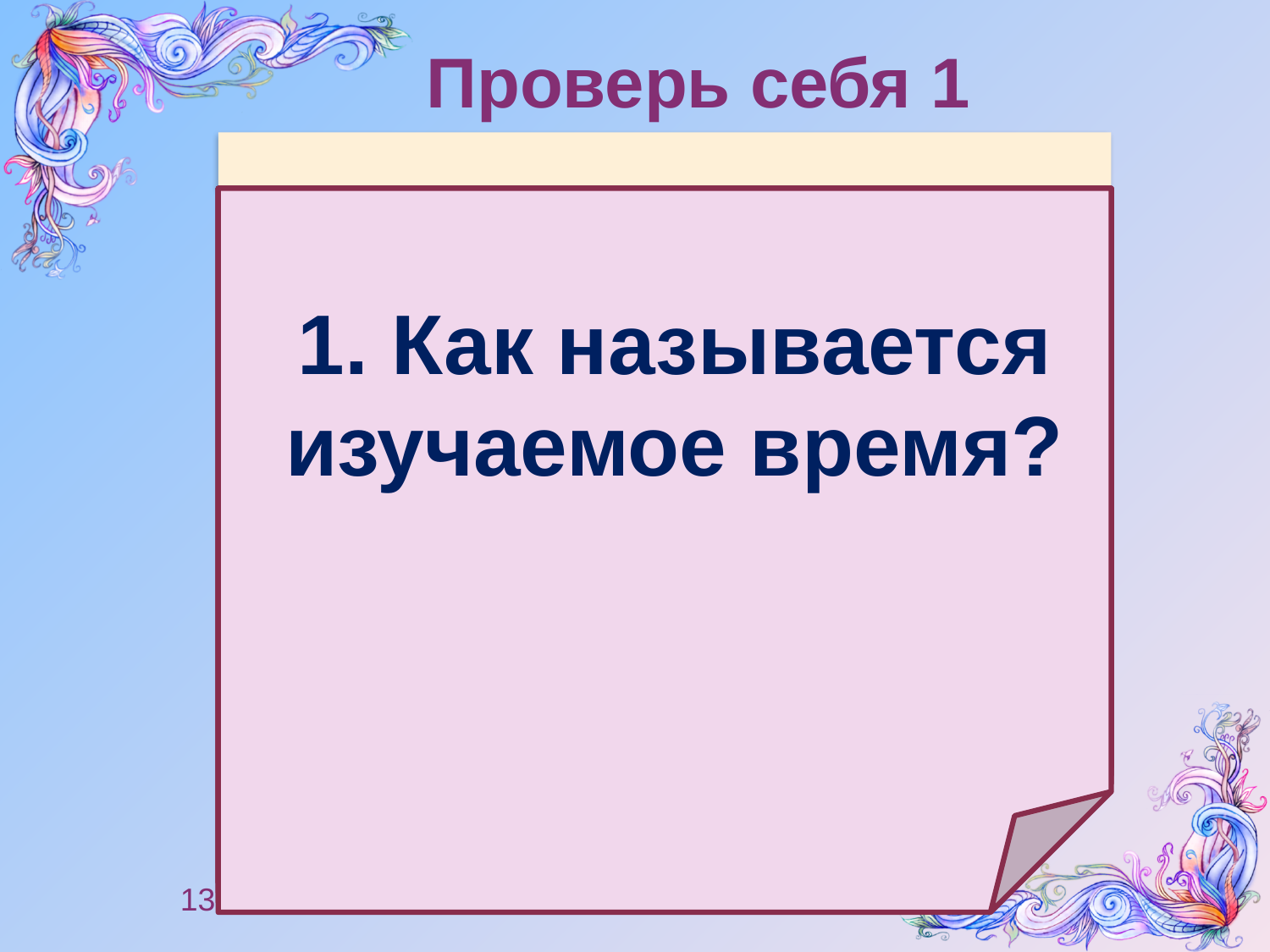

# Проверь себя 1

5. Что особенного в форме работника (основного глагола)?

4. Назовите  первые,  вторые  и  третьи  лица  королевства?

 3. Какие слова помогут определить это время? Кто правит королевством?

2. Какие  действия  описываются  с  помощью  данного времени? Когда происходят действия в королевстве?

1. Как называется изучаемое время?
13